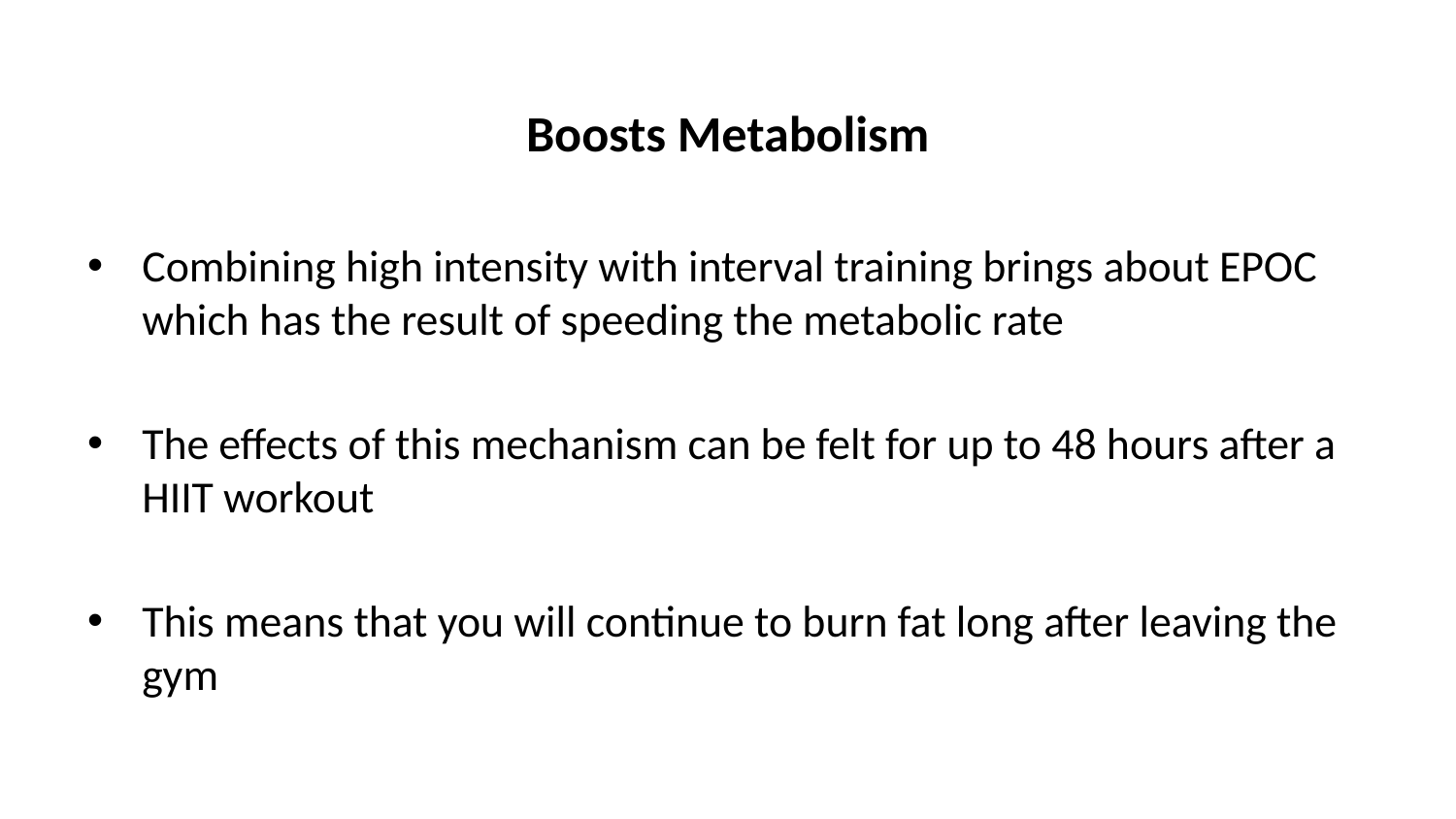

# Boosts Metabolism
Combining high intensity with interval training brings about EPOC which has the result of speeding the metabolic rate

The effects of this mechanism can be felt for up to 48 hours after a HIIT workout

This means that you will continue to burn fat long after leaving the gym